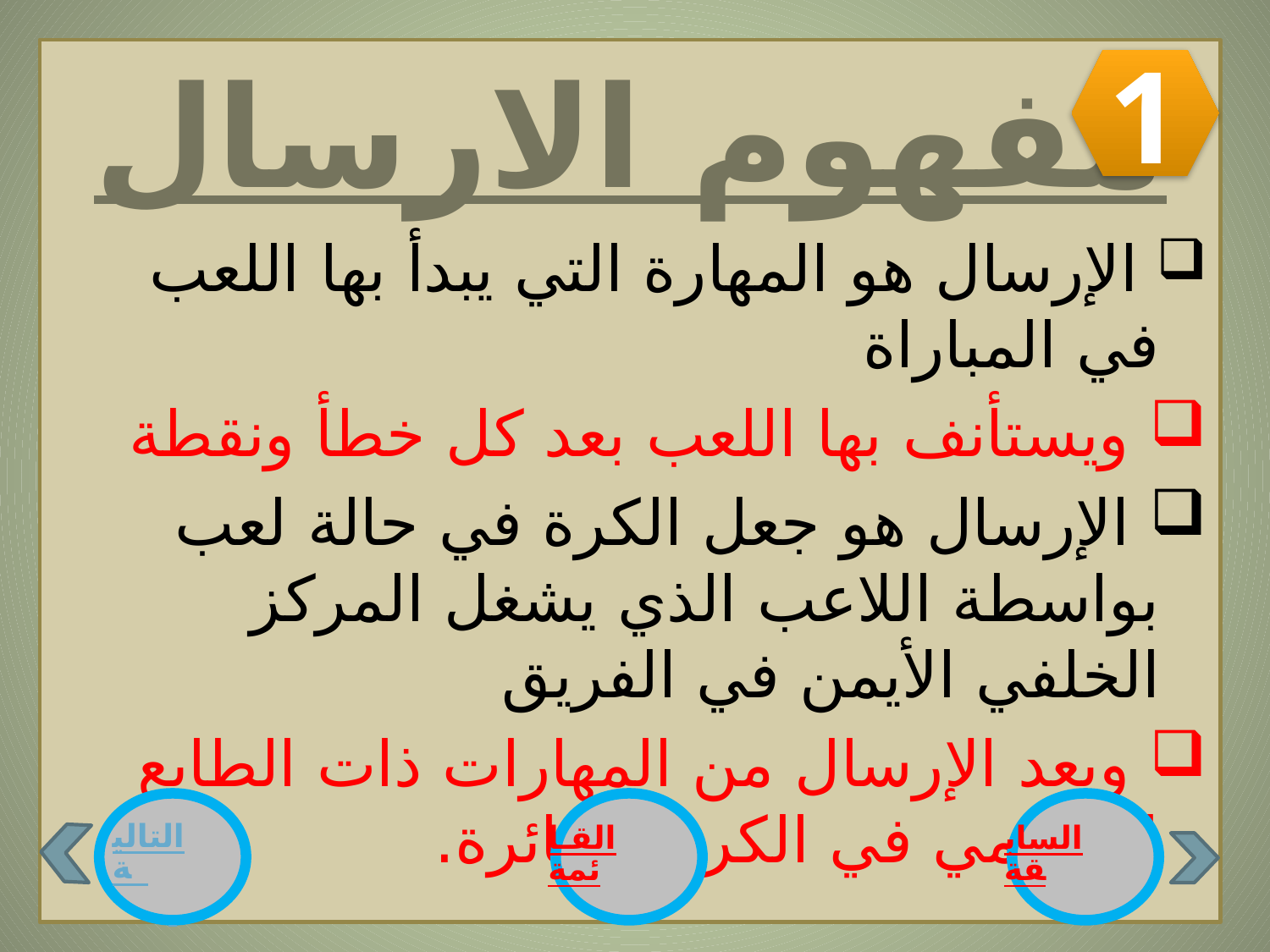

مفهوم الارسال
 الإرسال هو المهارة التي يبدأ بها اللعب في المباراة
 ويستأنف بها اللعب بعد كل خطأ ونقطة
 الإرسال هو جعل الكرة في حالة لعب بواسطة اللاعب الذي يشغل المركز الخلفي الأيمن في الفريق
 ويعد الإرسال من المهارات ذات الطابع الهجومي في الكرة الطائرة.

1
التالية
القـائمة
السابقة